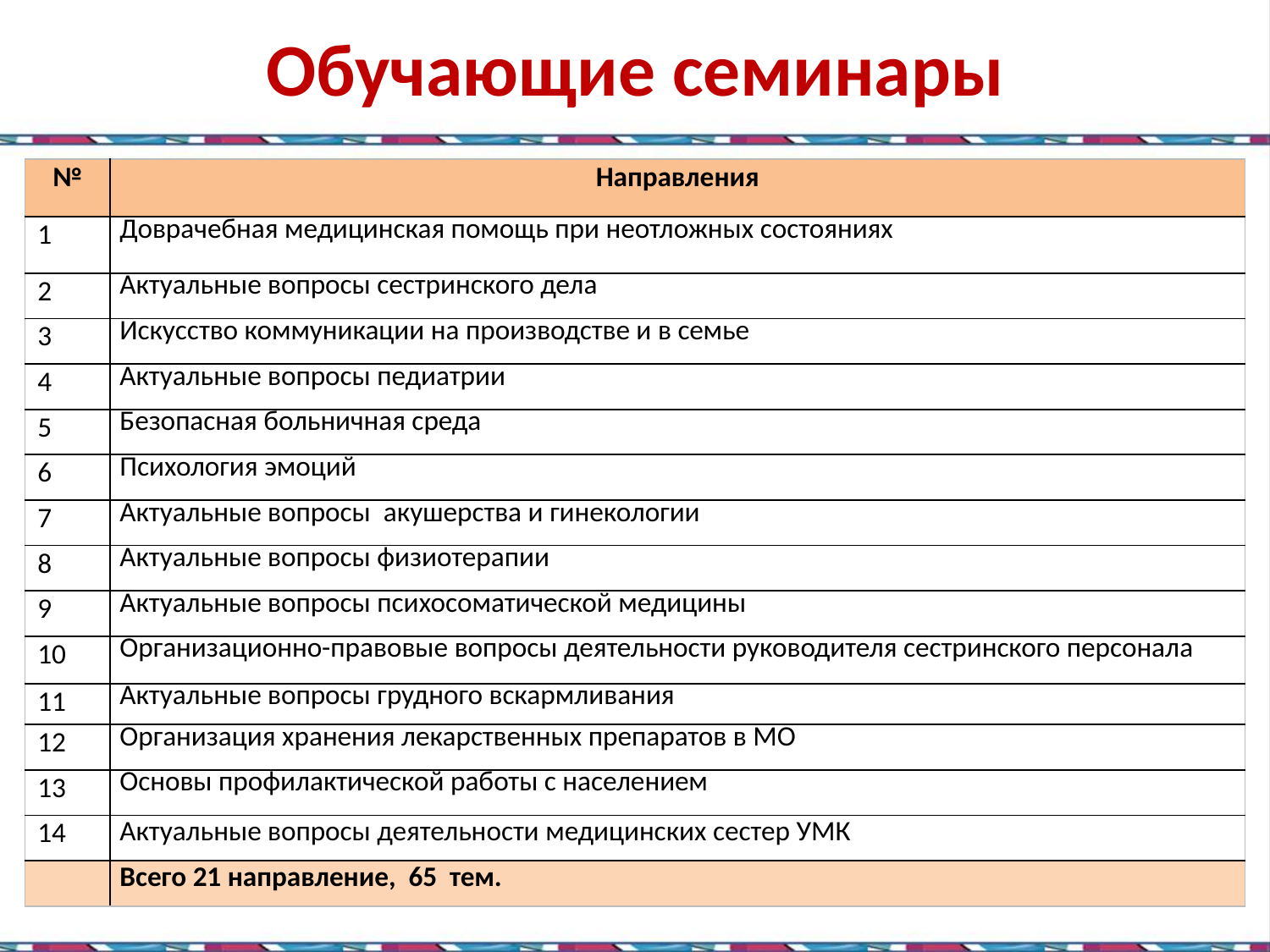

Обучающие семинары
| № | Направления |
| --- | --- |
| 1 | Доврачебная медицинская помощь при неотложных состояниях |
| 2 | Актуальные вопросы сестринского дела |
| 3 | Искусство коммуникации на производстве и в семье |
| 4 | Актуальные вопросы педиатрии |
| 5 | Безопасная больничная среда |
| 6 | Психология эмоций |
| 7 | Актуальные вопросы акушерства и гинекологии |
| 8 | Актуальные вопросы физиотерапии |
| 9 | Актуальные вопросы психосоматической медицины |
| 10 | Организационно-правовые вопросы деятельности руководителя сестринского персонала |
| 11 | Актуальные вопросы грудного вскармливания |
| 12 | Организация хранения лекарственных препаратов в МО |
| 13 | Основы профилактической работы с населением |
| 14 | Актуальные вопросы деятельности медицинских сестер УМК |
|  | Всего 21 направление, 65 тем. |